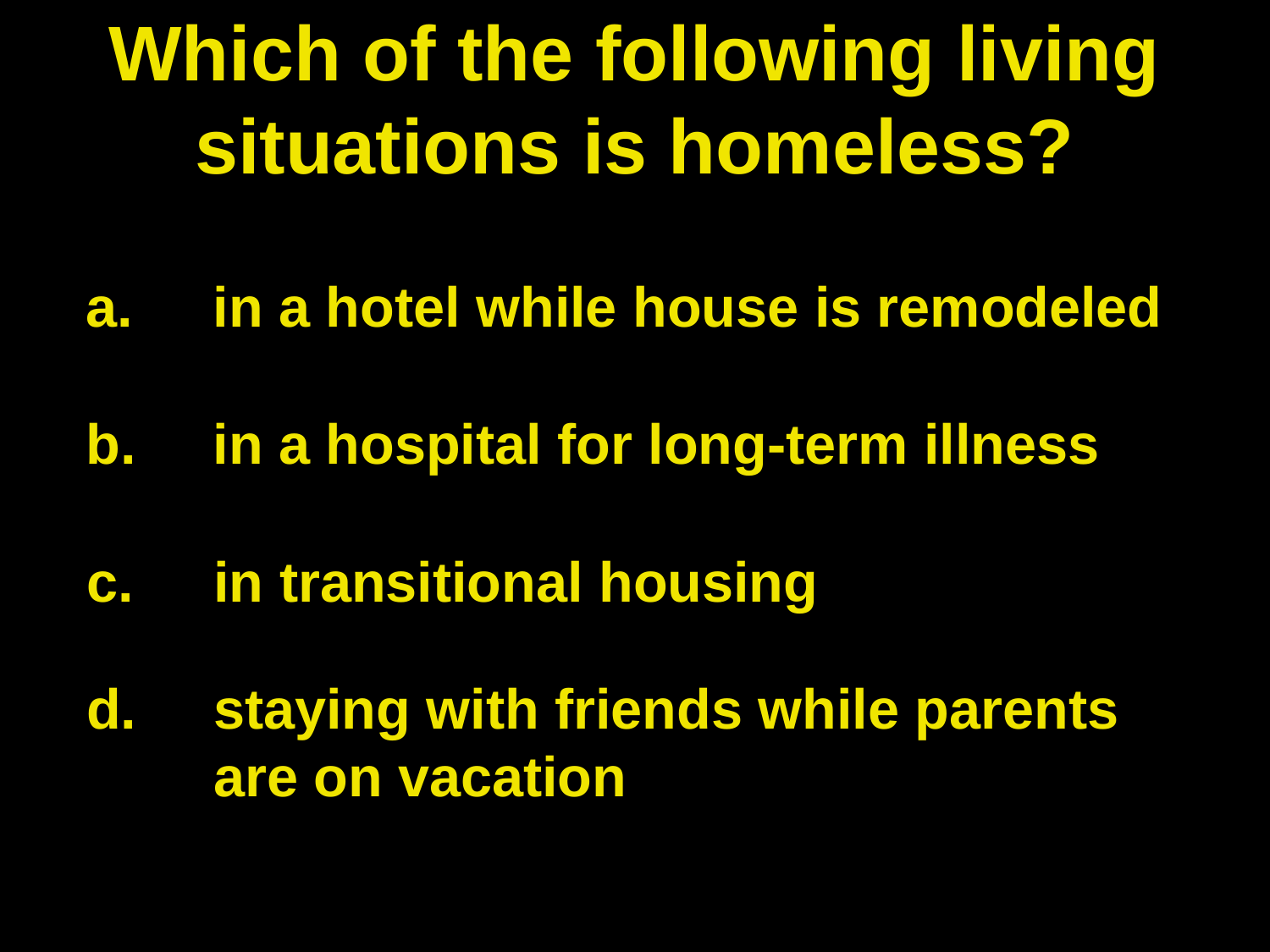

# Which of the following living situations is homeless?
a.	in a hotel while house is remodeled
b.	in a hospital for long-term illness
c.	in transitional housing

d.	staying with friends while parents 	are on vacation